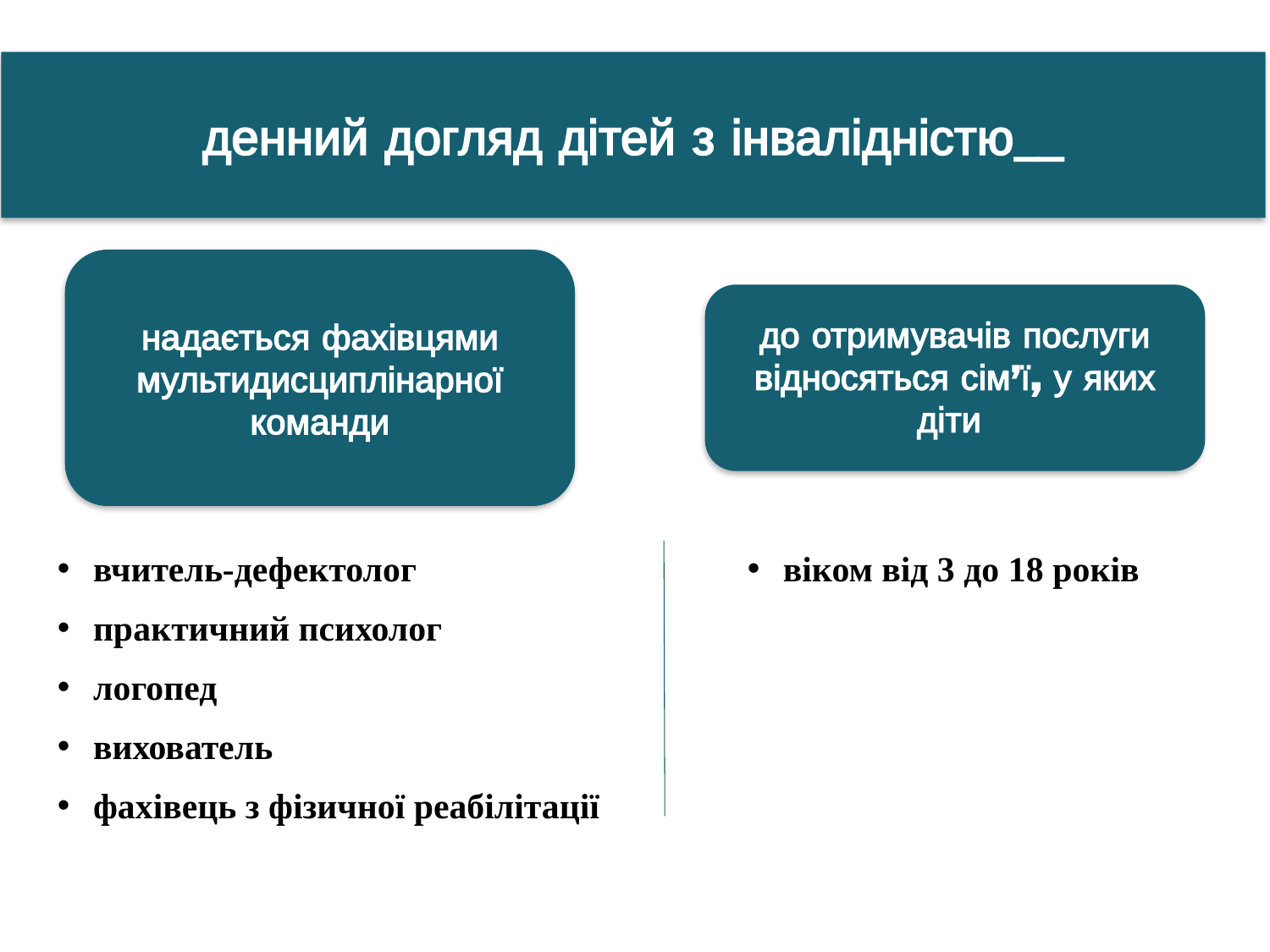

денний догляд дітей з інвалідністю__

надається фахівцями мультидисциплінарної команди

до отримувачів послуги відносяться сім’ї, у яких діти

вчитель-дефектолог

практичний психолог

логопед

вихователь

фахівець з фізичної реабілітації
віком від 3 до 18 років